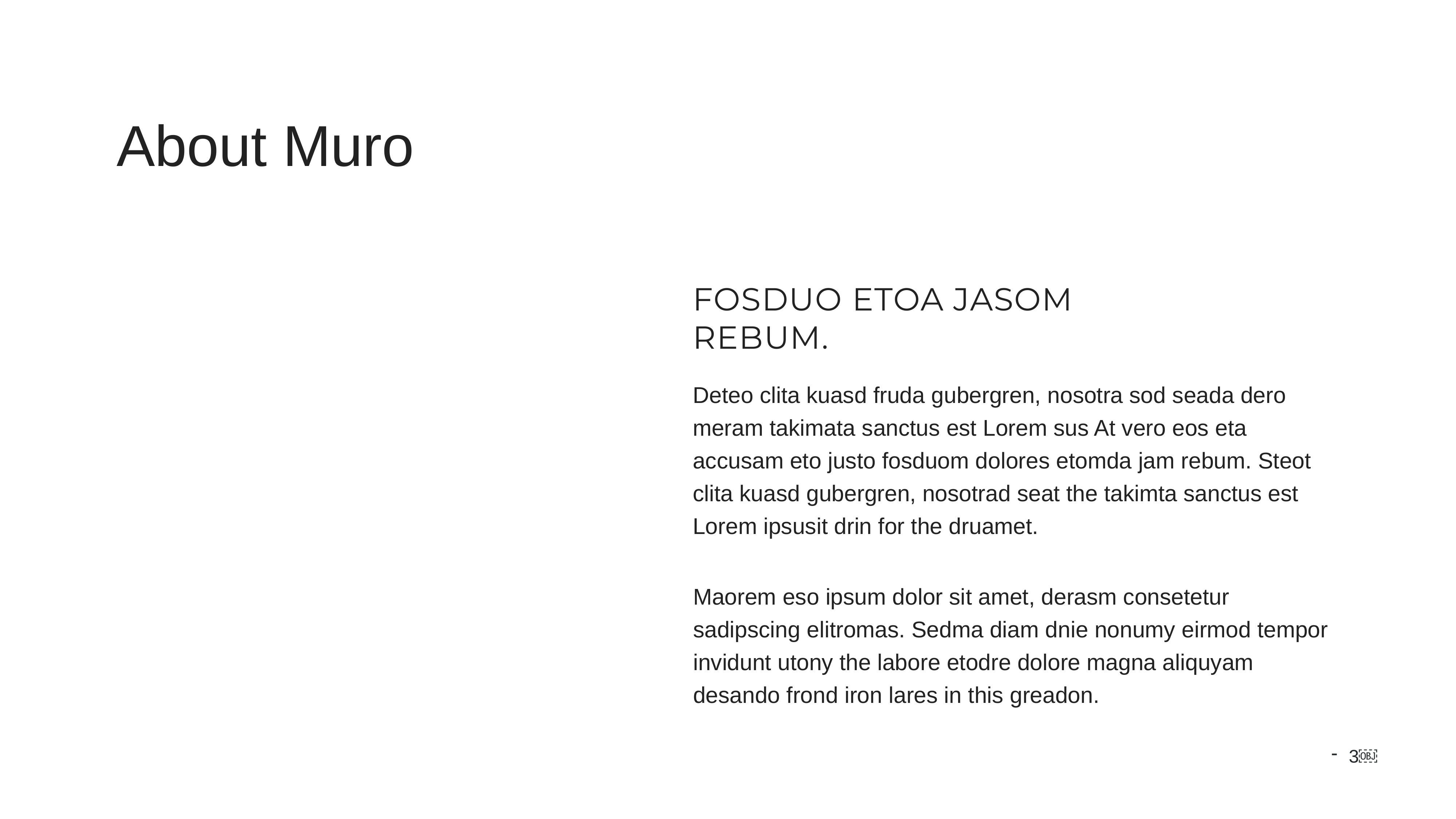

About Muro
Fosduo etoa jasom rebum.

Deteo clita kuasd fruda gubergren, nosotra sod seada dero meram takimata sanctus est Lorem sus At vero eos eta accusam eto justo fosduom dolores etomda jam rebum. Steot clita kuasd gubergren, nosotrad seat the takimta sanctus est Lorem ipsusit drin for the druamet.
Maorem eso ipsum dolor sit amet, derasm consetetur sadipscing elitromas. Sedma diam dnie nonumy eirmod tempor invidunt utony the labore etodre dolore magna aliquyam desando frond iron lares in this greadon.